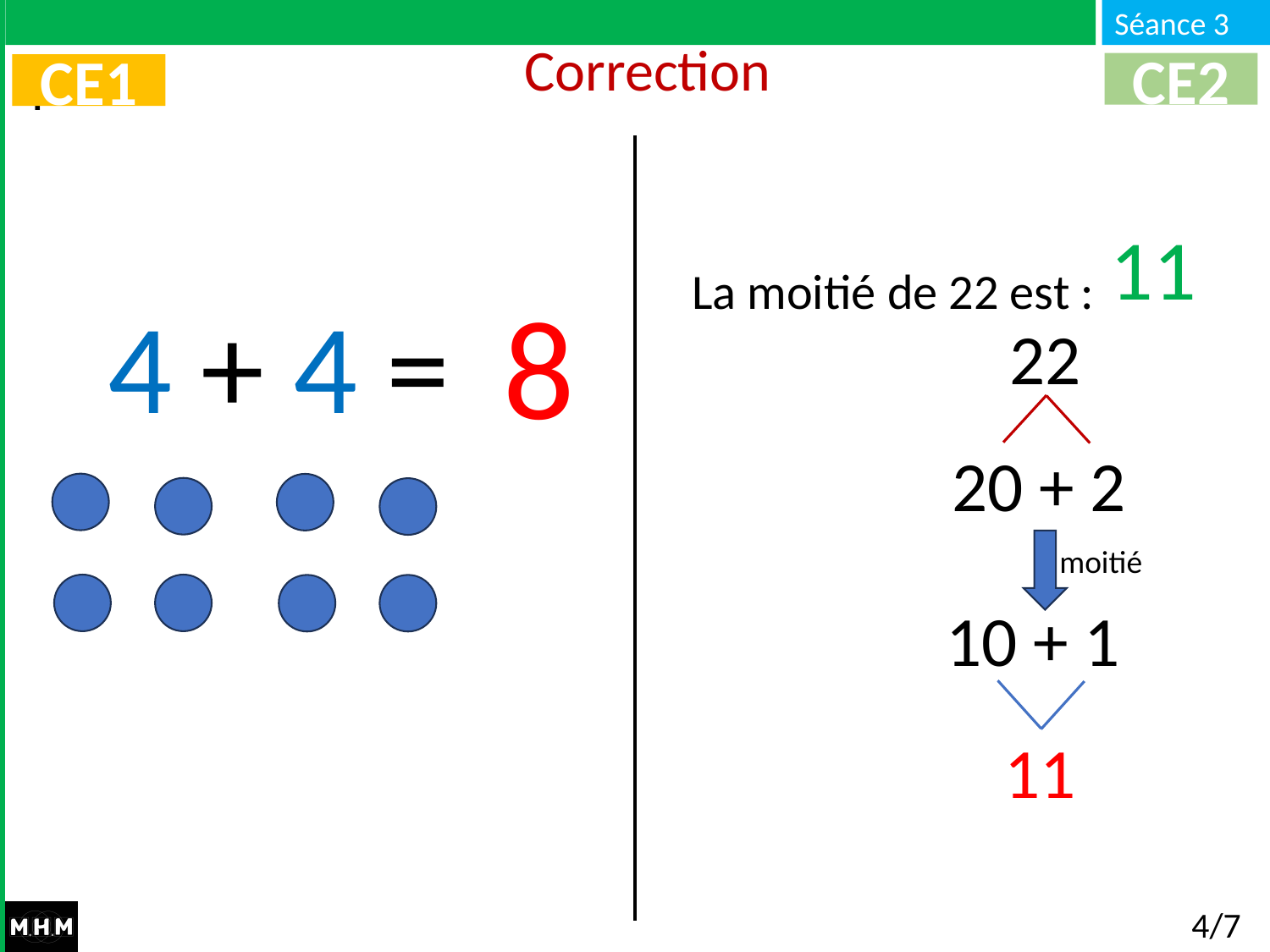

# Correction
CE2
CE1
La moitié de 22 est : …

11
8
4 + 4 = …
22
20 + 2

moitié

10 + 1
11
4/7